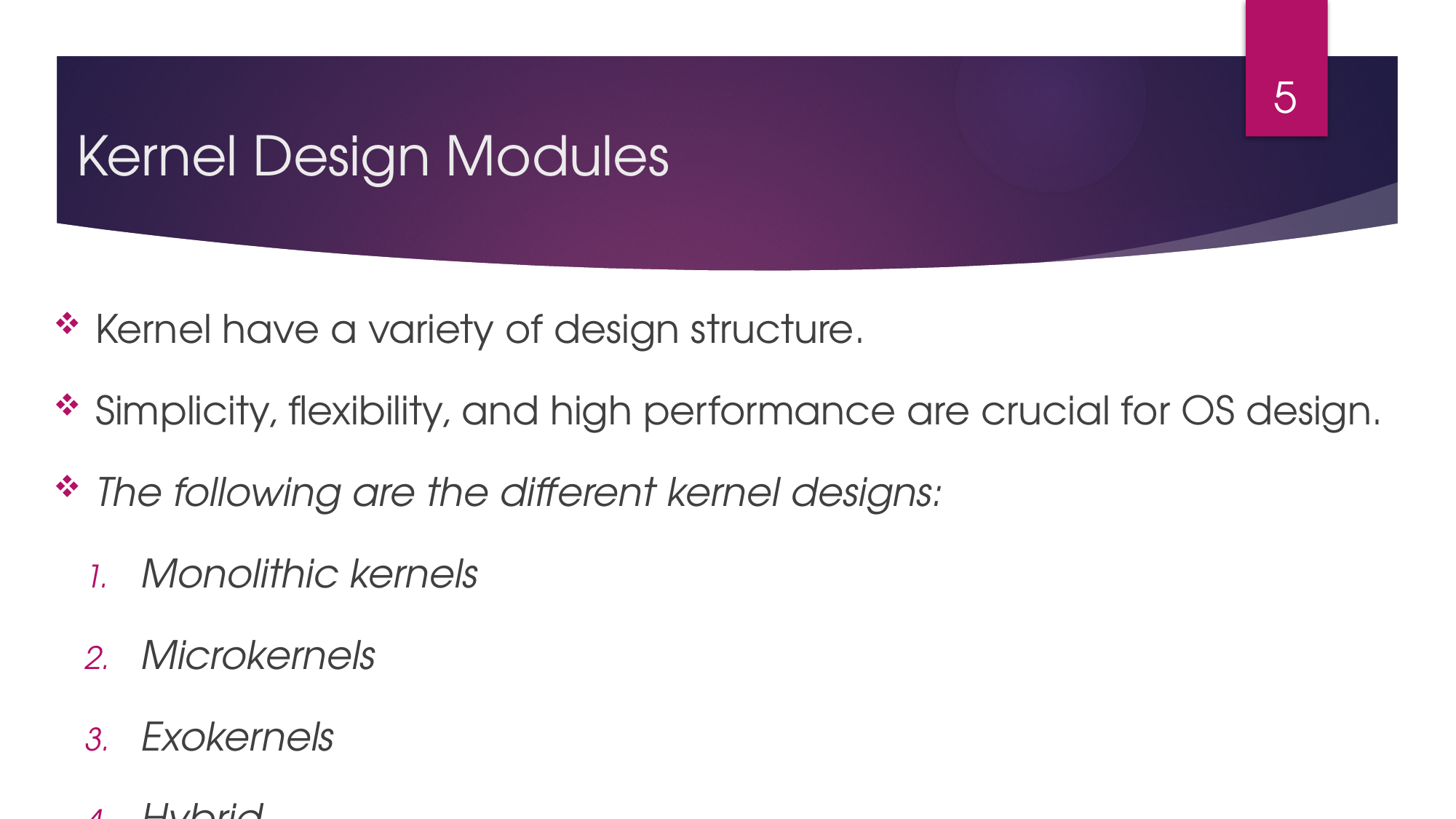

5
# Kernel Design Modules
Kernel have a variety of design structure.
Simplicity, flexibility, and high performance are crucial for OS design.
The following are the different kernel designs:
Monolithic kernels
Microkernels
Exokernels
Hybrid